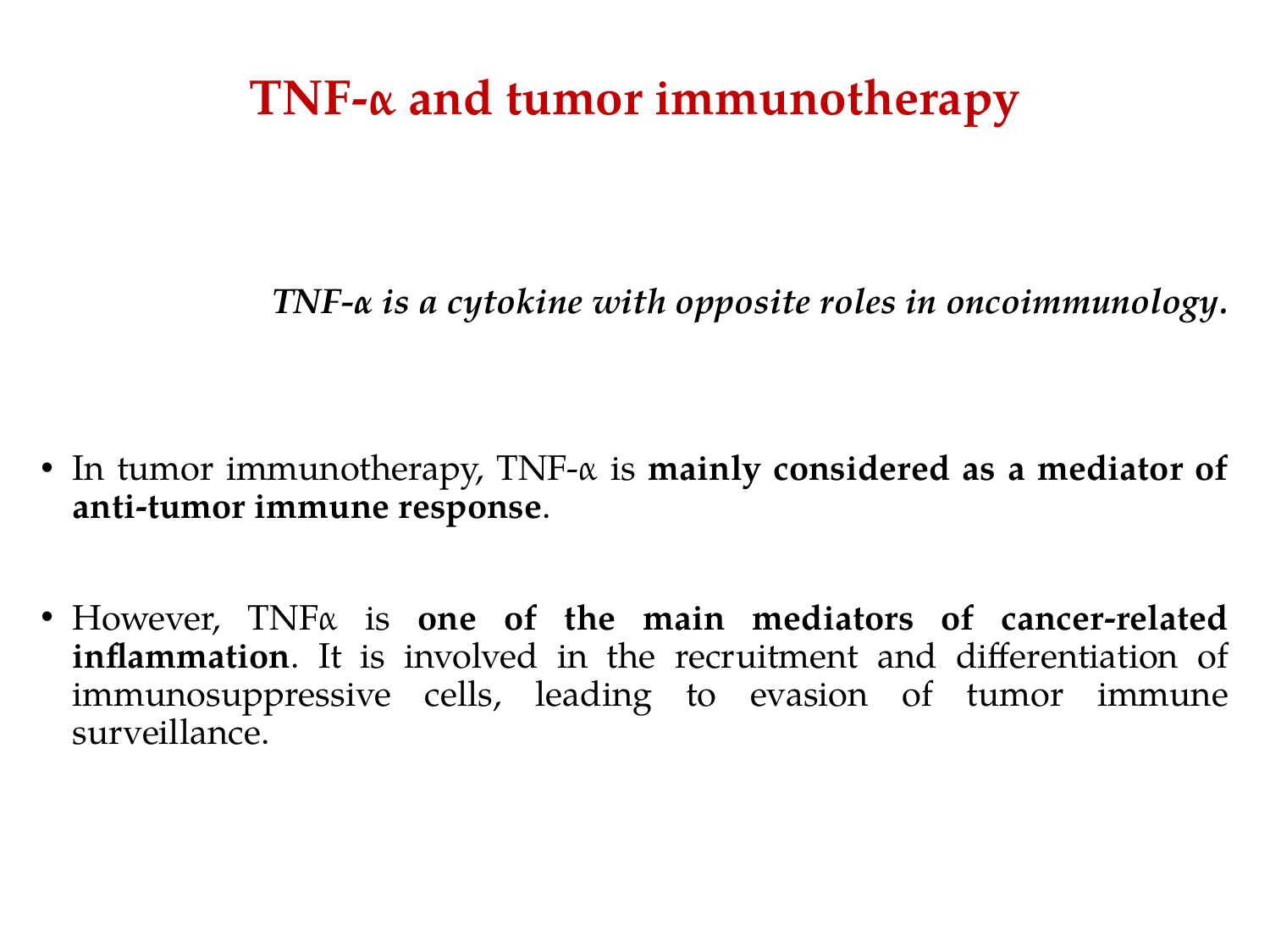

# TNF-α and tumor immunotherapy
TNF-α is a cytokine with opposite roles in oncoimmunology.

In tumor immunotherapy, TNF-α is mainly considered as a mediator of anti-tumor immune response.

However, TNFα is one of the main mediators of cancer-related inflammation. It is involved in the recruitment and differentiation of immunosuppressive cells, leading to evasion of tumor immune surveillance.